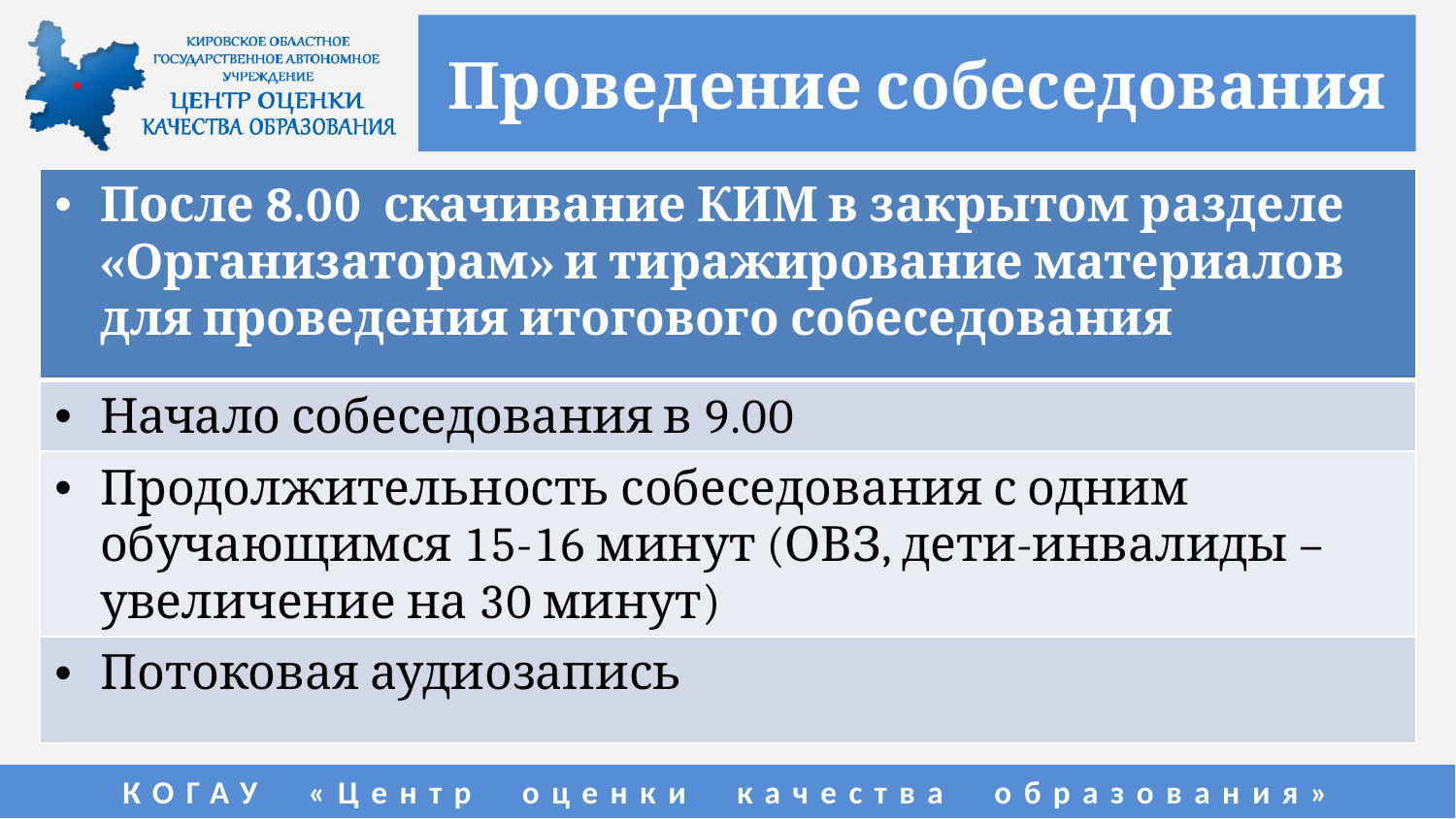

# Проведение собеседования
| После 8.00 скачивание КИМ в закрытом разделе «Организаторам» и тиражирование материалов для проведения итогового собеседования |
| --- |
| Начало собеседования в 9.00 |
| Продолжительность собеседования с одним обучающимся 15-16 минут (ОВЗ, дети-инвалиды – увеличение на 30 минут) |
| Потоковая аудиозапись |